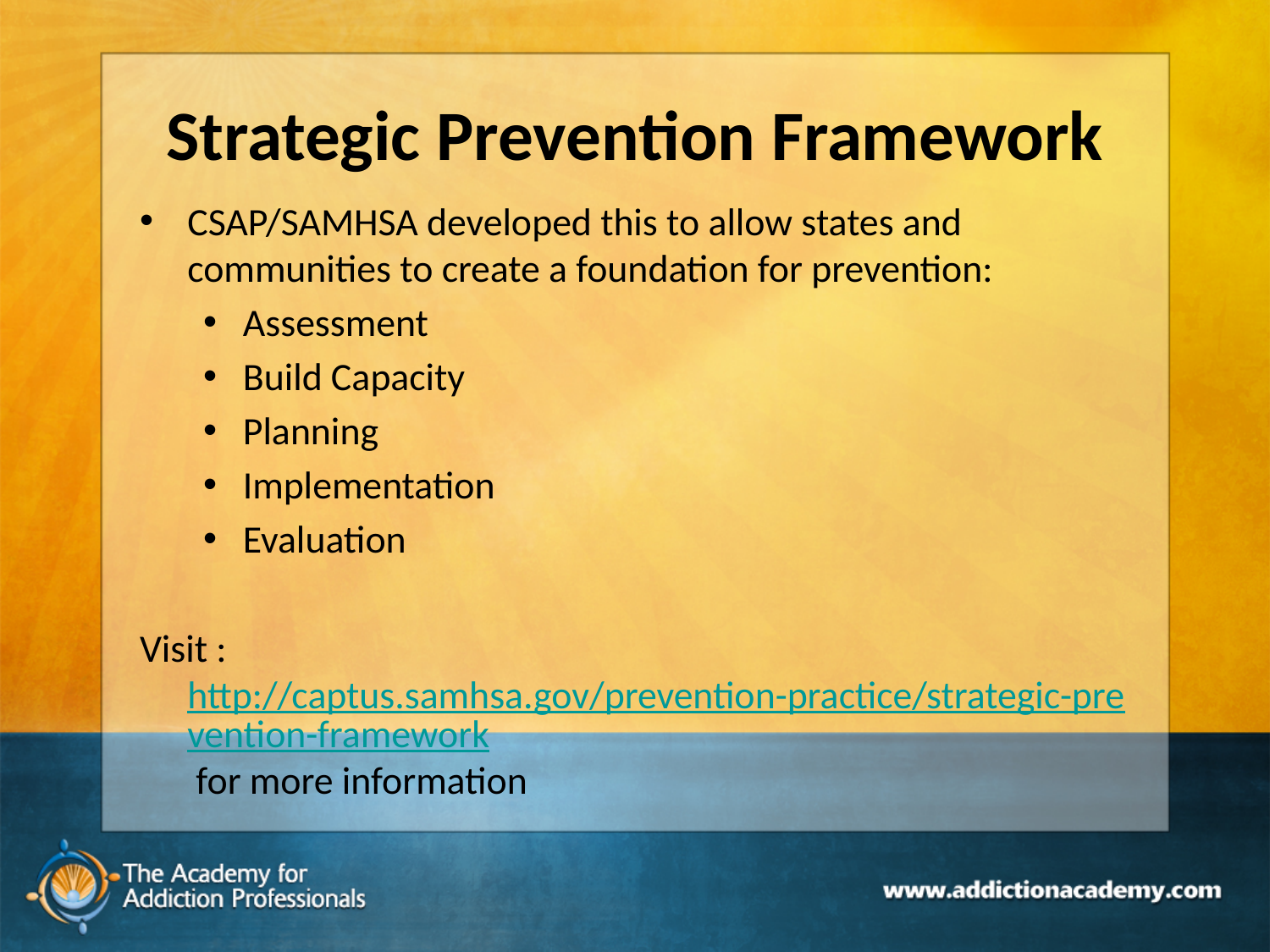

# Strategic Prevention Framework
CSAP/SAMHSA developed this to allow states and communities to create a foundation for prevention:
Assessment
Build Capacity
Planning
Implementation
Evaluation

Visit : http://captus.samhsa.gov/prevention-practice/strategic-prevention-framework for more information